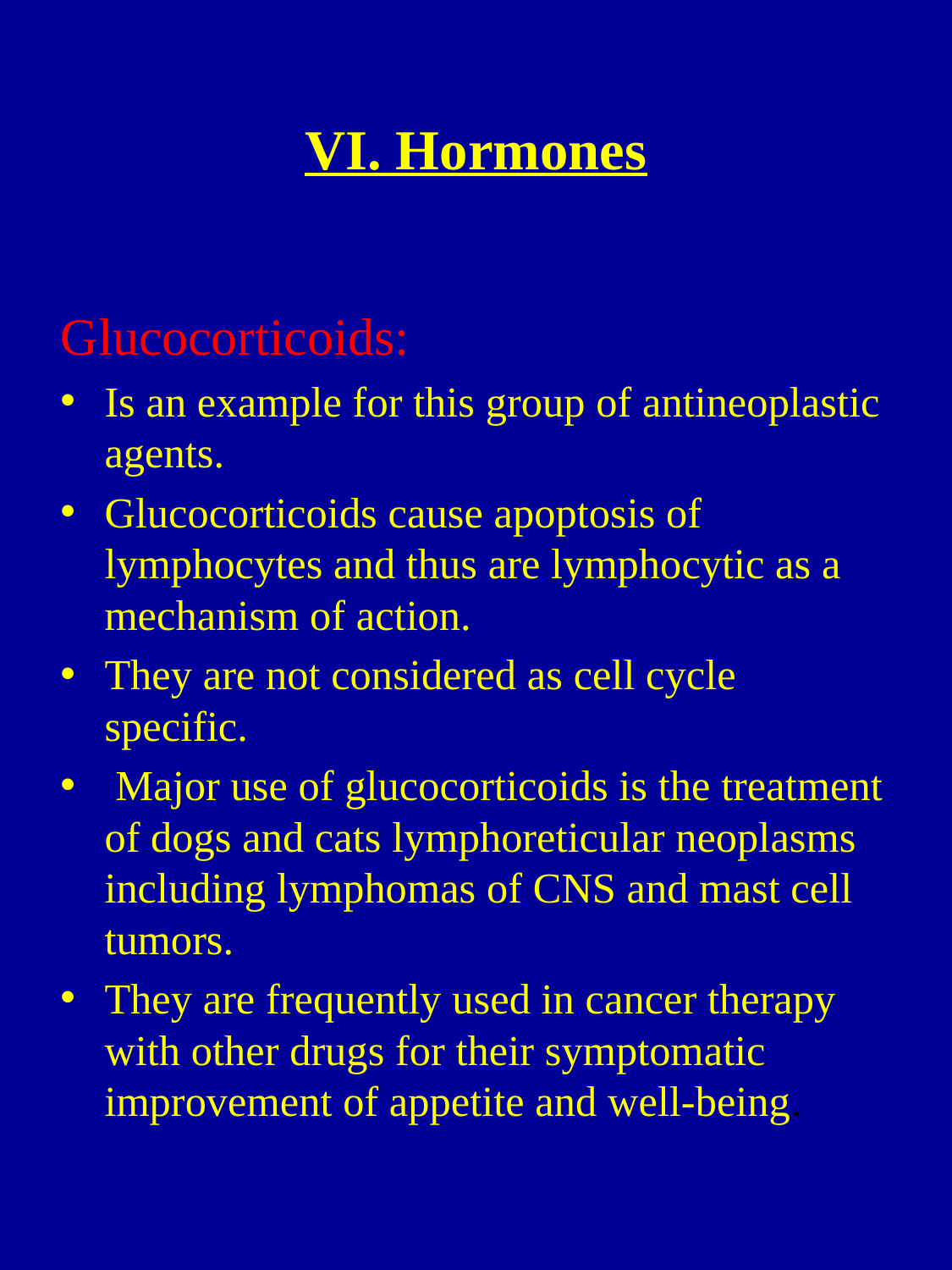

# VI. Hormones
Glucocorticoids:
Is an example for this group of antineoplastic agents.
Glucocorticoids cause apoptosis of lymphocytes and thus are lymphocytic as a mechanism of action.
They are not considered as cell cycle specific.
 Major use of glucocorticoids is the treatment of dogs and cats lymphoreticular neoplasms including lymphomas of CNS and mast cell tumors.
They are frequently used in cancer therapy with other drugs for their symptomatic improvement of appetite and well-being.